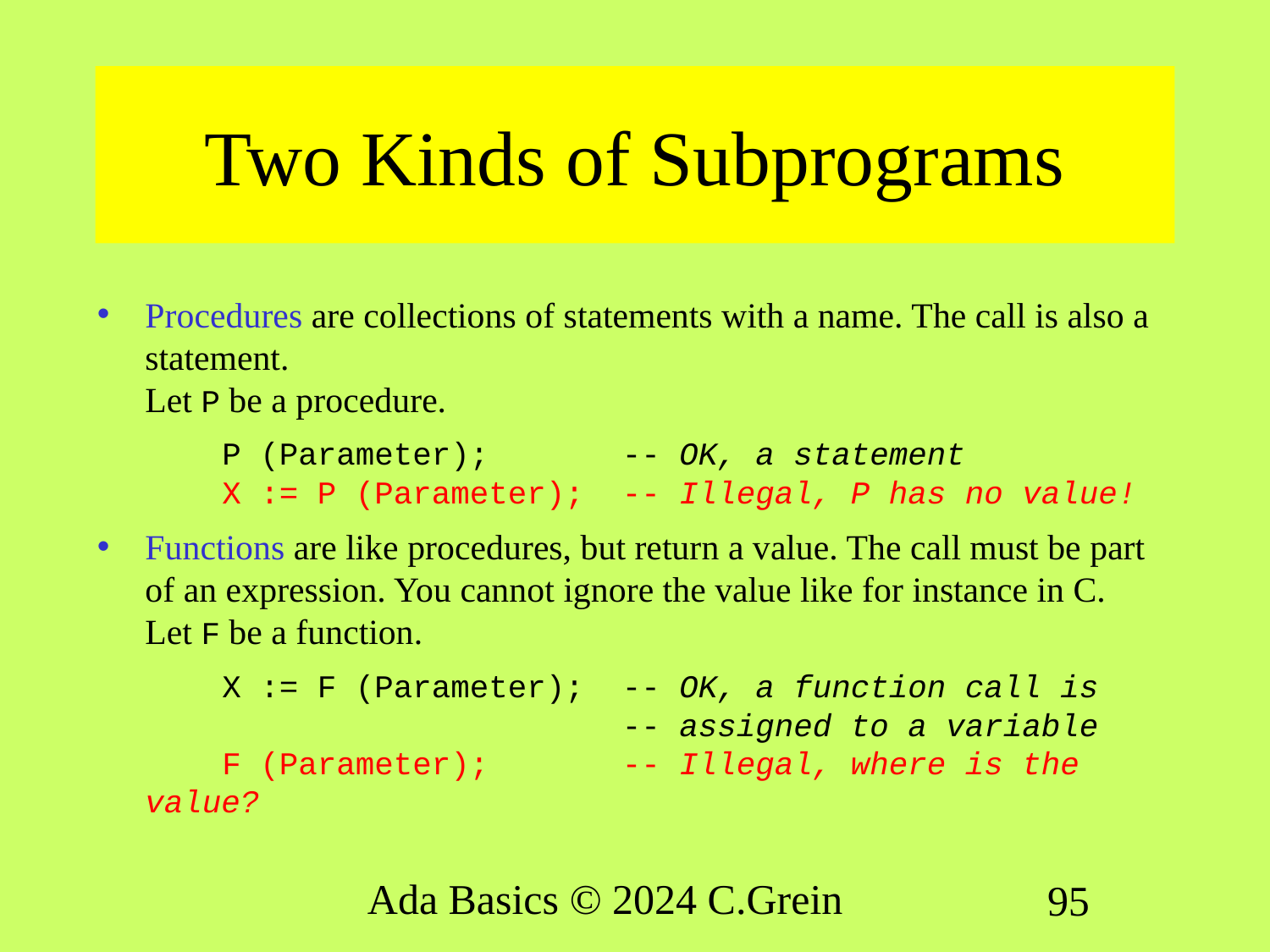

# Two Kinds of Subprograms
Procedures are collections of statements with a name. The call is also a statement.
Let P be a procedure.
	P (Parameter);       -- OK, a statement
	X := P (Parameter);  -- Illegal, P has no value!
Functions are like procedures, but return a value. The call must be part of an expression. You cannot ignore the value like for instance in C.
Let F be a function.
	X := F (Parameter);  -- OK, a function call is
	                     -- assigned to a variable
	F (Parameter);       -- Illegal, where is the value?
Ada Basics © 2024 C.Grein
95